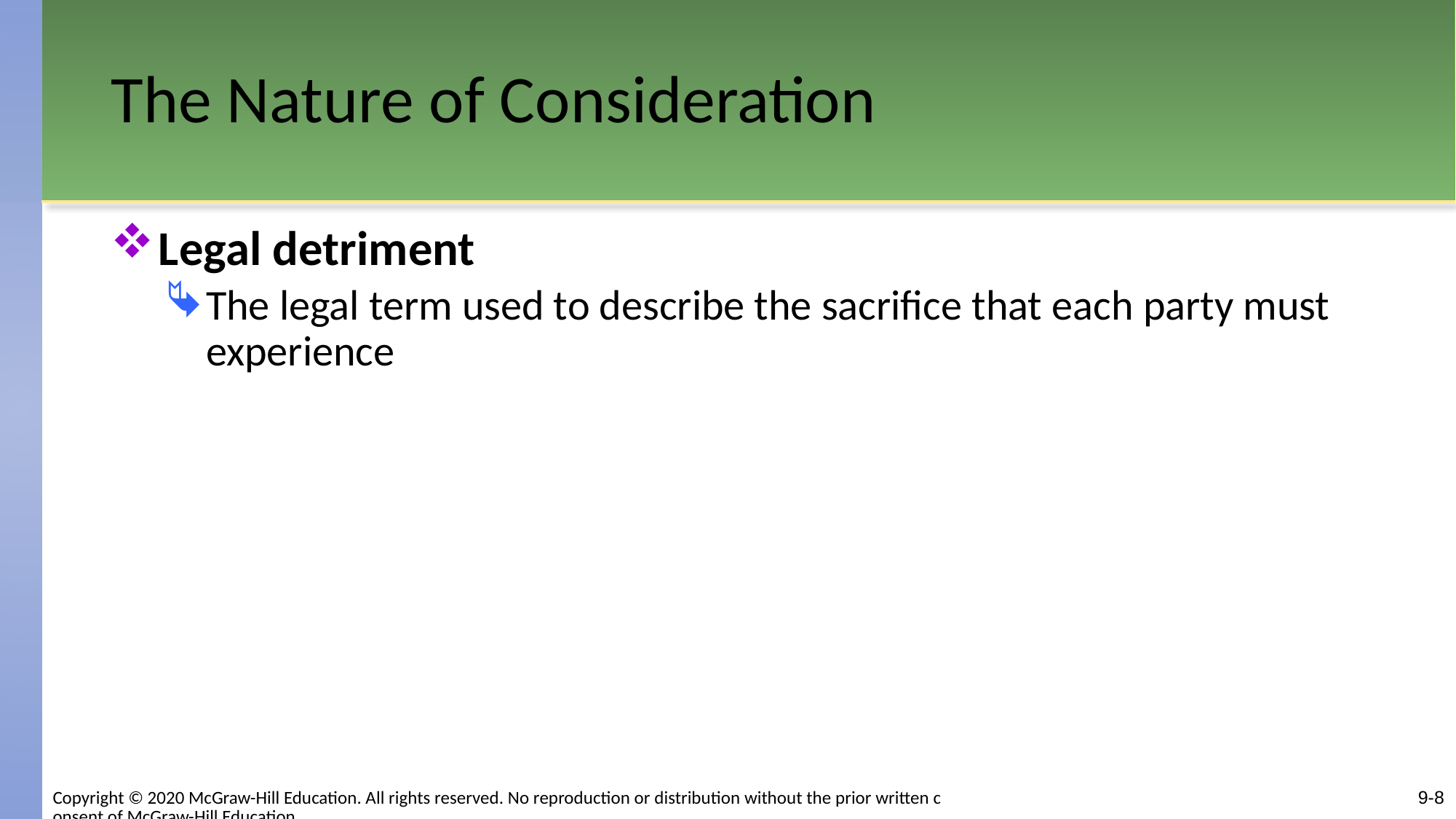

# The Nature of Consideration
Legal detriment
The legal term used to describe the sacrifice that each party must experience

9-8
Copyright © 2020 McGraw-Hill Education. All rights reserved. No reproduction or distribution without the prior written consent of McGraw-Hill Education.